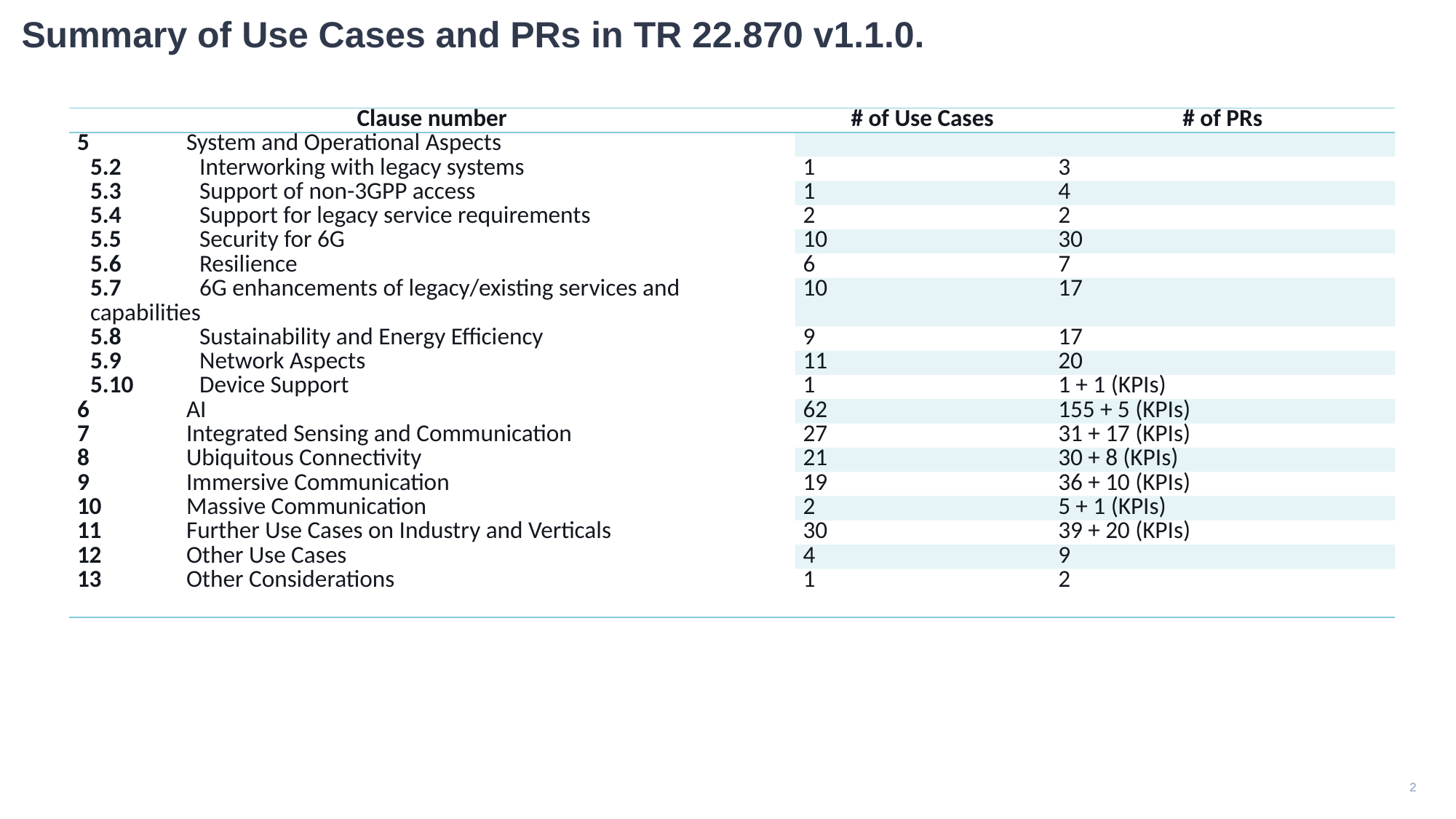

# Summary of Use Cases and PRs in TR 22.870 v1.1.0.
| Clause number | # of Use Cases | # of PRs |
| --- | --- | --- |
| 5 System and Operational Aspects |  |  |
| 5.2 Interworking with legacy systems | 1 | 3 |
| 5.3 Support of non-3GPP access | 1 | 4 |
| 5.4 Support for legacy service requirements | 2 | 2 |
| 5.5 Security for 6G | 10 | 30 |
| 5.6 Resilience | 6 | 7 |
| 5.7 6G enhancements of legacy/existing services and capabilities | 10 | 17 |
| 5.8 Sustainability and Energy Efficiency | 9 | 17 |
| 5.9 Network Aspects | 11 | 20 |
| 5.10 Device Support | 1 | 1 + 1 (KPIs) |
| 6 AI | 62 | 155 + 5 (KPIs) |
| 7 Integrated Sensing and Communication | 27 | 31 + 17 (KPIs) |
| 8 Ubiquitous Connectivity | 21 | 30 + 8 (KPIs) |
| 9 Immersive Communication | 19 | 36 + 10 (KPIs) |
| 10 Massive Communication | 2 | 5 + 1 (KPIs) |
| 11 Further Use Cases on Industry and Verticals | 30 | 39 + 20 (KPIs) |
| 12 Other Use Cases | 4 | 9 |
| 13 Other Considerations | 1 | 2 |
|  |  |  |